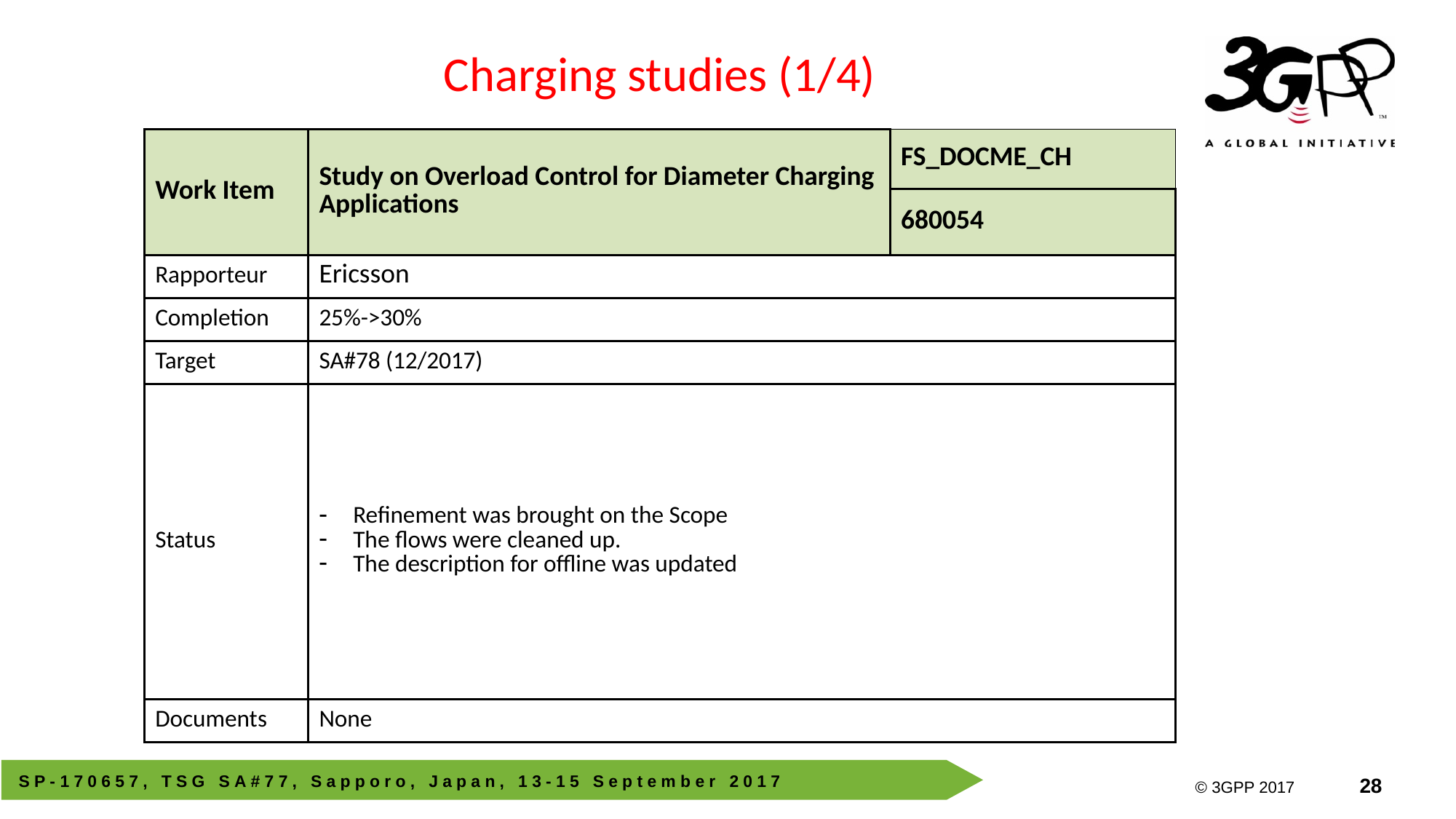

Charging studies (1/4)
| Work Item | Study on Overload Control for Diameter Charging Applications | FS\_DOCME\_CH |
| --- | --- | --- |
|  |  | 680054 |
| Rapporteur | Ericsson |  |
| Completion | 25%->30% |  |
| Target | SA#78 (12/2017) |  |
| Status | Refinement was brought on the Scope The flows were cleaned up. The description for offline was updated |  |
| Documents | None |  |